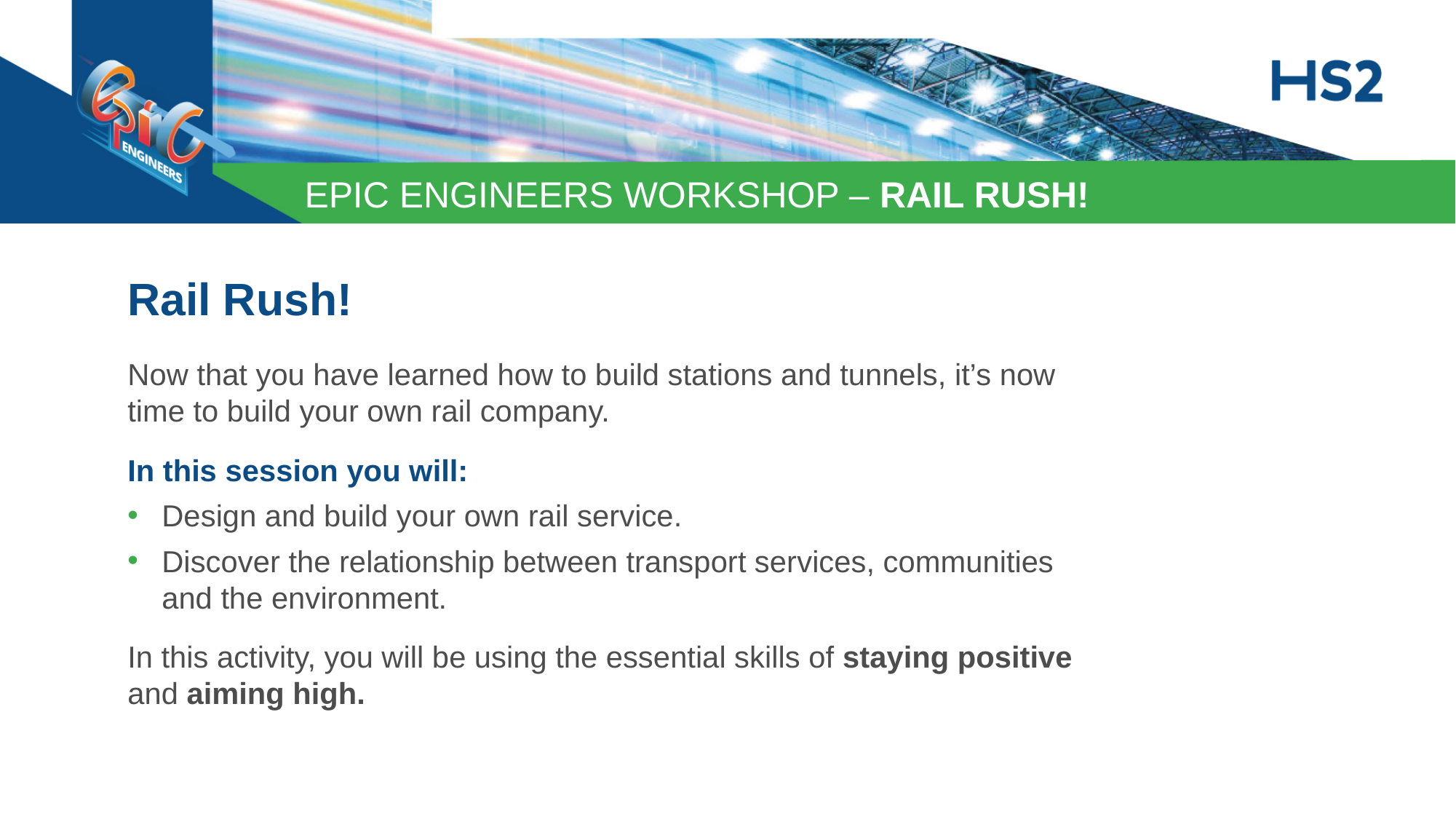

Rail Rush!
Now that you have learned how to build stations and tunnels, it’s now time to build your own rail company.
In this session you will:
Design and build your own rail service.
Discover the relationship between transport services, communities and the environment.
In this activity, you will be using the essential skills of staying positive and aiming high.